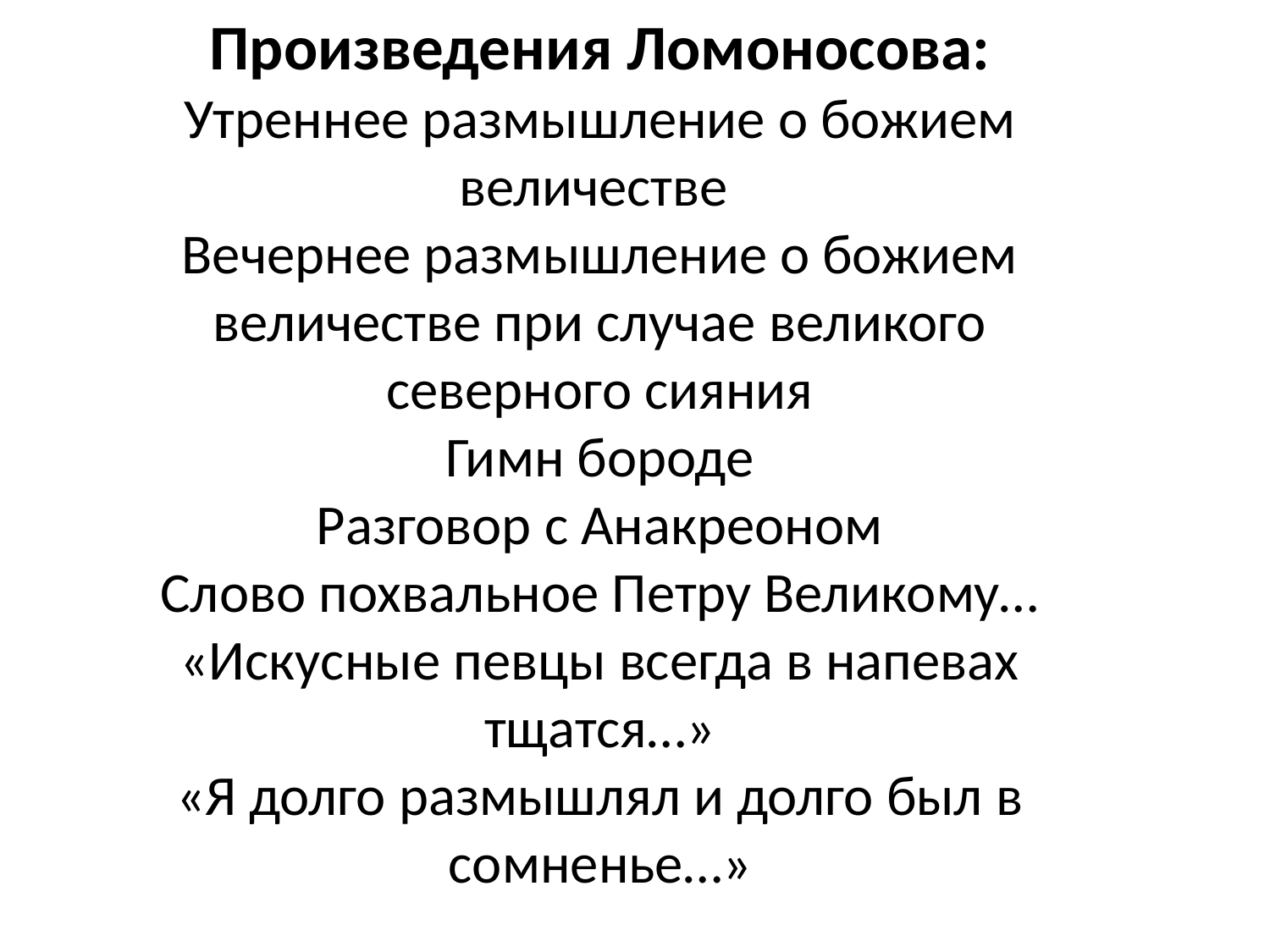

Произведения Ломоносова:
Утреннее размышление о божием величестве
Вечернее размышление о божием величестве при случае великого северного сияния
Гимн бороде
Разговор с Анакреоном
Слово похвальное Петру Великому…
«Искусные певцы всегда в напевах тщатся…»
«Я долго размышлял и долго был в сомненье…»